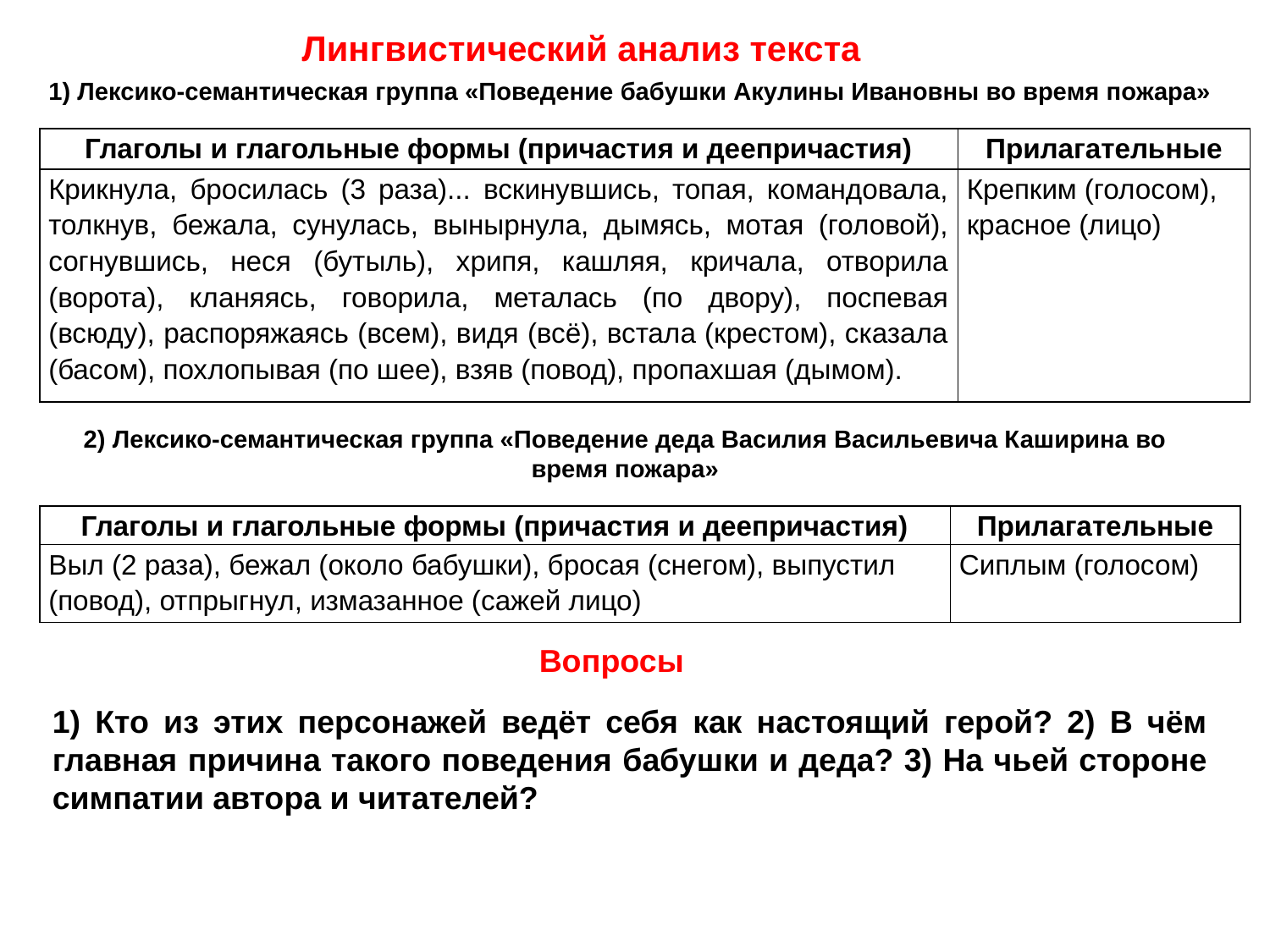

Лингвистический анализ текста
1) Лексико-семантическая группа «Поведение бабушки Акулины Ивановны во время пожара»
| Глаголы и глагольные формы (причастия и деепричастия) | Прилагательные |
| --- | --- |
| Крикнула, бросилась (3 раза)... вскинувшись, топая, командовала, толкнув, бежала, сунулась, вынырнула, дымясь, мотая (головой), согнувшись, неся (бутыль), хрипя, кашляя, кричала, отворила (ворота), кланяясь, говорила, металась (по двору), поспевая (всюду), распоряжаясь (всем), видя (всё), встала (крестом), сказала (басом), похлопывая (по шее), взяв (повод), пропахшая (дымом). | Крепким (голосом), красное (лицо) |
2) Лексико-семантическая группа «Поведение деда Василия Васильевича Каширина во время пожара»
| Глаголы и глагольные формы (причастия и деепричастия) | Прилагательные |
| --- | --- |
| Выл (2 раза), бежал (около бабушки), бросая (снегом), выпустил (повод), отпрыгнул, измазанное (сажей лицо) | Сиплым (голосом) |
Вопросы
1) Кто из этих персонажей ведёт себя как настоящий герой? 2) В чём главная причина такого поведения бабушки и деда? 3) На чьей стороне симпатии автора и читателей?